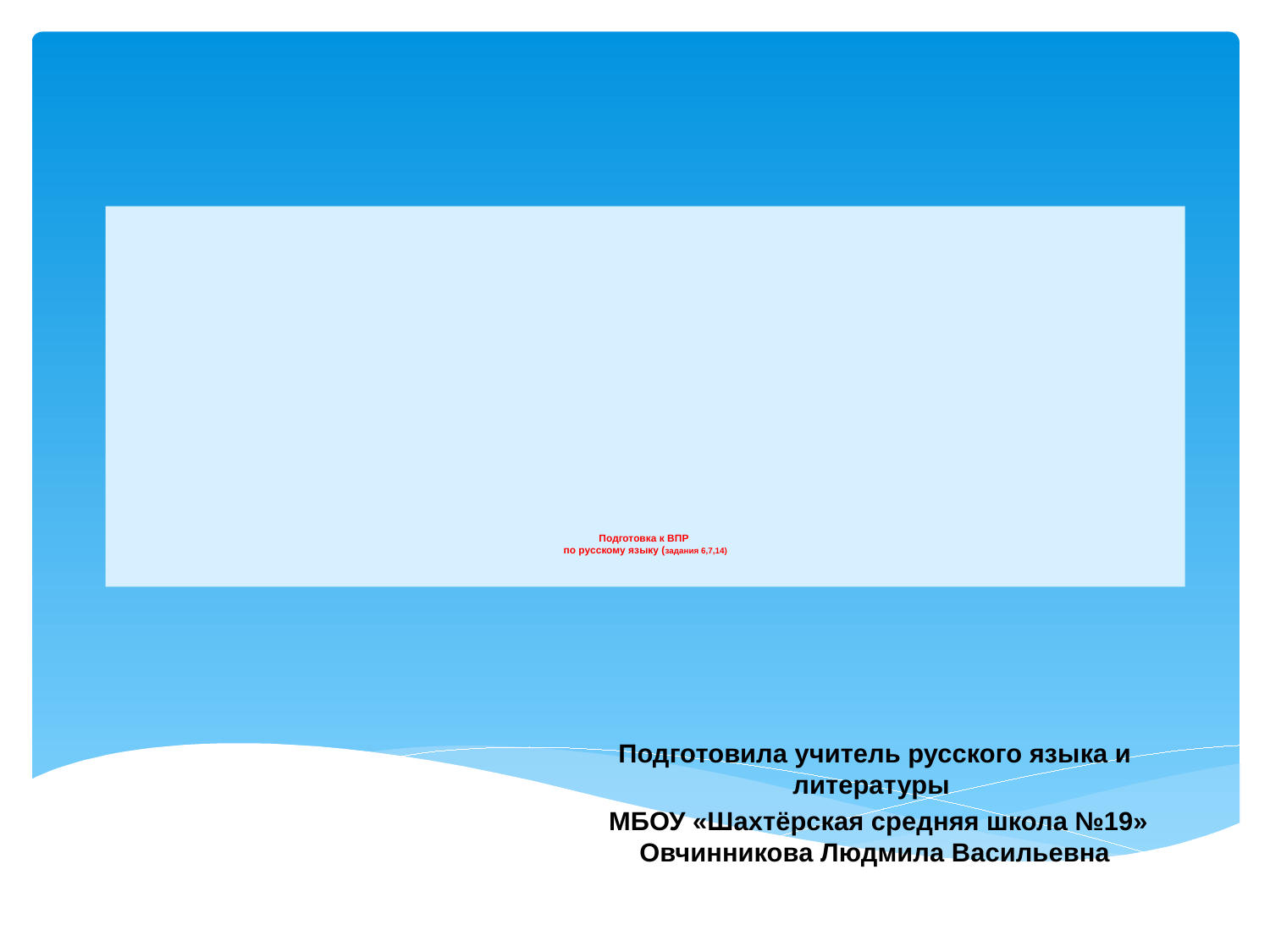

# Подготовка к ВПР по русскому языку (задания 6,7,14)

Подготовила учитель русского языка и литературы
 МБОУ «Шахтёрская средняя школа №19» Овчинникова Людмила Васильевна